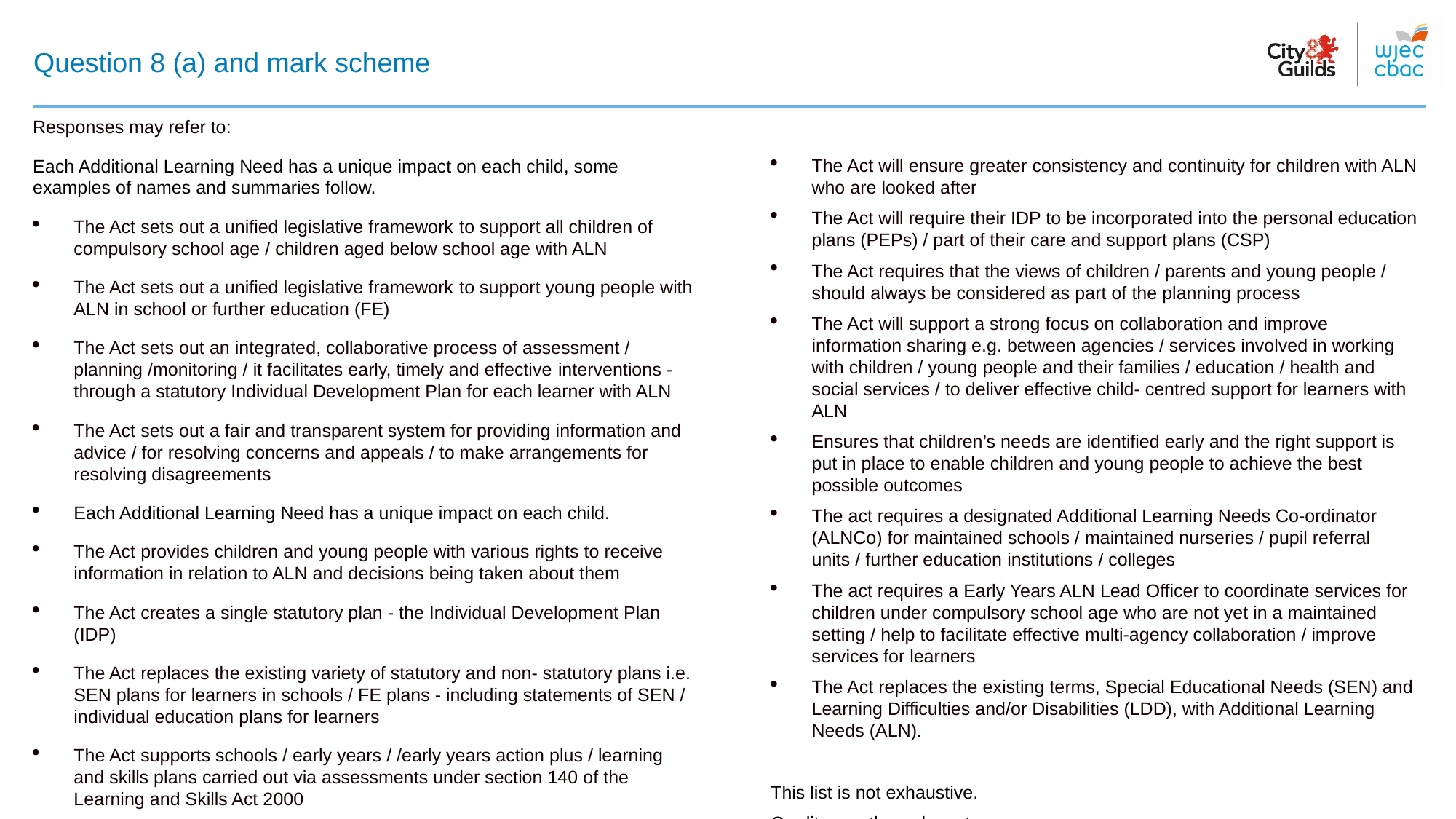

# Question 8 (a) and mark scheme
Responses may refer to:
Each Additional Learning Need has a unique impact on each child, some examples of names and summaries follow.
The Act sets out a unified legislative framework to support all children of compulsory school age / children aged below school age with ALN
The Act sets out a unified legislative framework to support young people with ALN in school or further education (FE)
The Act sets out an integrated, collaborative process of assessment / planning /monitoring / it facilitates early, timely and effective interventions -through a statutory Individual Development Plan for each learner with ALN
The Act sets out a fair and transparent system for providing information and advice / for resolving concerns and appeals / to make arrangements for resolving disagreements
Each Additional Learning Need has a unique impact on each child.
The Act provides children and young people with various rights to receive information in relation to ALN and decisions being taken about them
The Act creates a single statutory plan - the Individual Development Plan (IDP)
The Act replaces the existing variety of statutory and non- statutory plans i.e. SEN plans for learners in schools / FE plans - including statements of SEN / individual education plans for learners
The Act supports schools / early years / /early years action plus / learning and skills plans carried out via assessments under section 140 of the Learning and Skills Act 2000
The Act will ensure greater consistency and continuity for children with ALN who are looked after
The Act will require their IDP to be incorporated into the personal education plans (PEPs) / part of their care and support plans (CSP)
The Act requires that the views of children / parents and young people / should always be considered as part of the planning process
The Act will support a strong focus on collaboration and improve information sharing e.g. between agencies / services involved in working with children / young people and their families / education / health and social services / to deliver effective child- centred support for learners with ALN
Ensures that children’s needs are identified early and the right support is put in place to enable children and young people to achieve the best possible outcomes
The act requires a designated Additional Learning Needs Co-ordinator (ALNCo) for maintained schools / maintained nurseries / pupil referral units / further education institutions / colleges
The act requires a Early Years ALN Lead Officer to coordinate services for children under compulsory school age who are not yet in a maintained setting / help to facilitate effective multi-agency collaboration / improve services for learners
The Act replaces the existing terms, Special Educational Needs (SEN) and Learning Difficulties and/or Disabilities (LDD), with Additional Learning Needs (ALN).

This list is not exhaustive.
Credit any other relevant response.